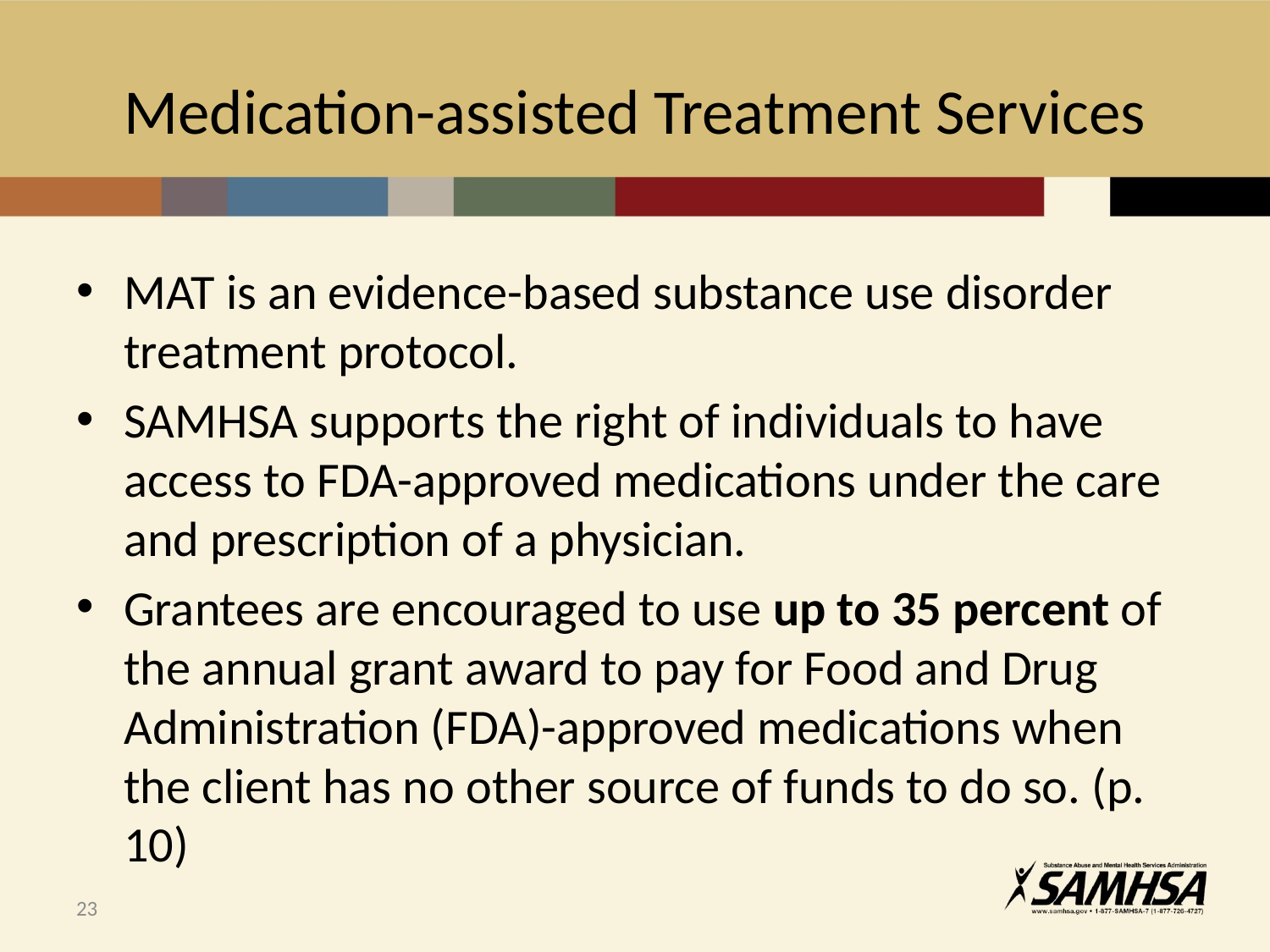

# Medication-assisted Treatment Services
MAT is an evidence-based substance use disorder treatment protocol.
SAMHSA supports the right of individuals to have access to FDA-approved medications under the care and prescription of a physician.
Grantees are encouraged to use up to 35 percent of the annual grant award to pay for Food and Drug Administration (FDA)-approved medications when the client has no other source of funds to do so. (p. 10)

23